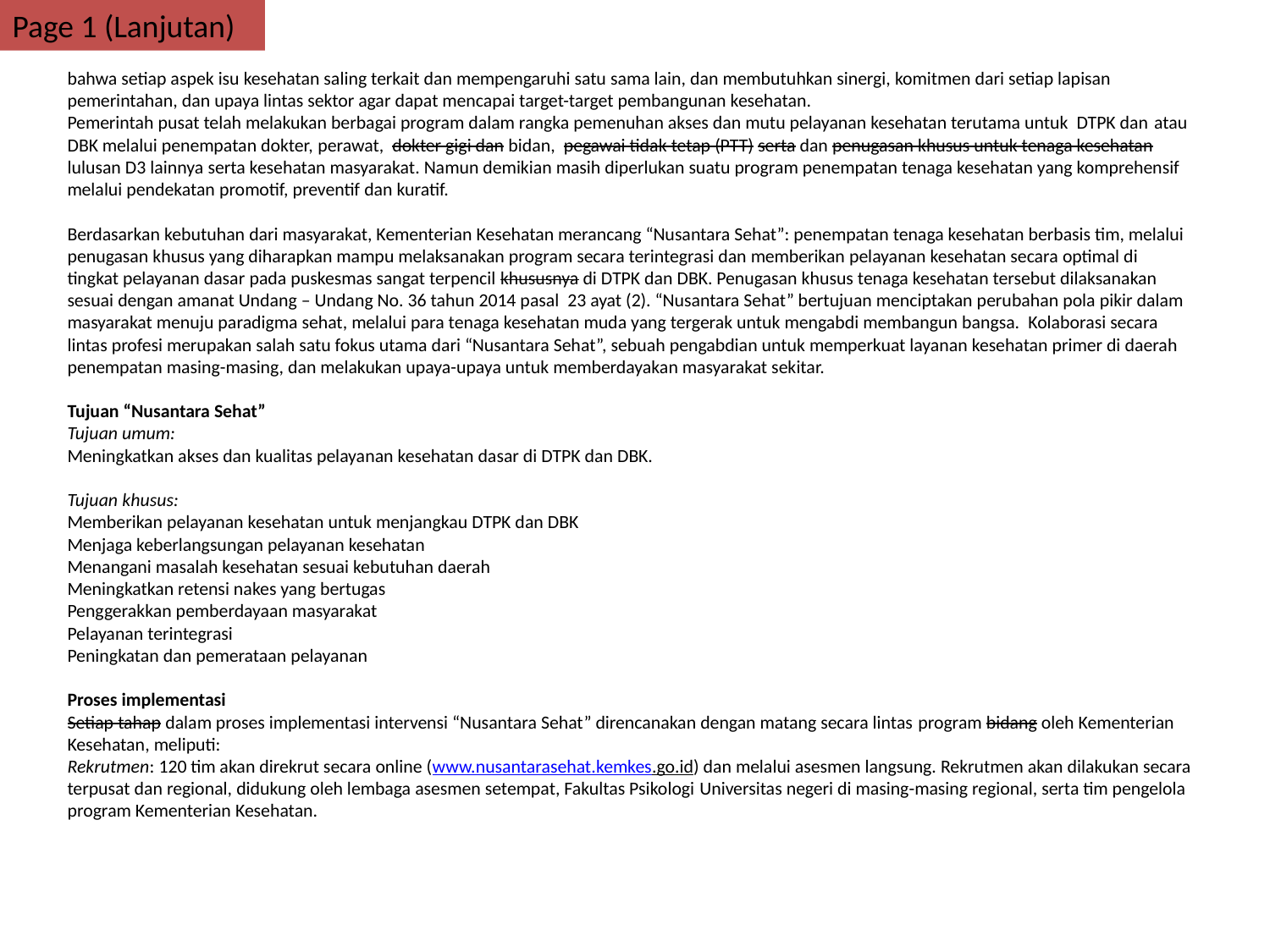

Page 1 (Lanjutan)
bahwa setiap aspek isu kesehatan saling terkait dan mempengaruhi satu sama lain, dan membutuhkan sinergi, komitmen dari setiap lapisan pemerintahan, dan upaya lintas sektor agar dapat mencapai target-target pembangunan kesehatan.
Pemerintah pusat telah melakukan berbagai program dalam rangka pemenuhan akses dan mutu pelayanan kesehatan terutama untuk  DTPK dan atau DBK melalui penempatan dokter, perawat,  dokter gigi dan bidan,  pegawai tidak tetap (PTT) serta dan penugasan khusus untuk tenaga kesehatan lulusan D3 lainnya serta kesehatan masyarakat. Namun demikian masih diperlukan suatu program penempatan tenaga kesehatan yang komprehensif melalui pendekatan promotif, preventif dan kuratif.

Berdasarkan kebutuhan dari masyarakat, Kementerian Kesehatan merancang “Nusantara Sehat”: penempatan tenaga kesehatan berbasis tim, melalui penugasan khusus yang diharapkan mampu melaksanakan program secara terintegrasi dan memberikan pelayanan kesehatan secara optimal di tingkat pelayanan dasar pada puskesmas sangat terpencil khususnya di DTPK dan DBK. Penugasan khusus tenaga kesehatan tersebut dilaksanakan sesuai dengan amanat Undang – Undang No. 36 tahun 2014 pasal  23 ayat (2). “Nusantara Sehat” bertujuan menciptakan perubahan pola pikir dalam masyarakat menuju paradigma sehat, melalui para tenaga kesehatan muda yang tergerak untuk mengabdi membangun bangsa.  Kolaborasi secara lintas profesi merupakan salah satu fokus utama dari “Nusantara Sehat”, sebuah pengabdian untuk memperkuat layanan kesehatan primer di daerah penempatan masing-masing, dan melakukan upaya-upaya untuk memberdayakan masyarakat sekitar.

Tujuan “Nusantara Sehat”
Tujuan umum:
Meningkatkan akses dan kualitas pelayanan kesehatan dasar di DTPK dan DBK.

Tujuan khusus:
Memberikan pelayanan kesehatan untuk menjangkau DTPK dan DBK
Menjaga keberlangsungan pelayanan kesehatan
Menangani masalah kesehatan sesuai kebutuhan daerah
Meningkatkan retensi nakes yang bertugas
Penggerakkan pemberdayaan masyarakat
Pelayanan terintegrasi
Peningkatan dan pemerataan pelayanan

Proses implementasi
Setiap tahap dalam proses implementasi intervensi “Nusantara Sehat” direncanakan dengan matang secara lintas program bidang oleh Kementerian Kesehatan, meliputi:
Rekrutmen: 120 tim akan direkrut secara online (www.nusantarasehat.kemkes.go.id) dan melalui asesmen langsung. Rekrutmen akan dilakukan secara terpusat dan regional, didukung oleh lembaga asesmen setempat, Fakultas Psikologi Universitas negeri di masing-masing regional, serta tim pengelola program Kementerian Kesehatan.